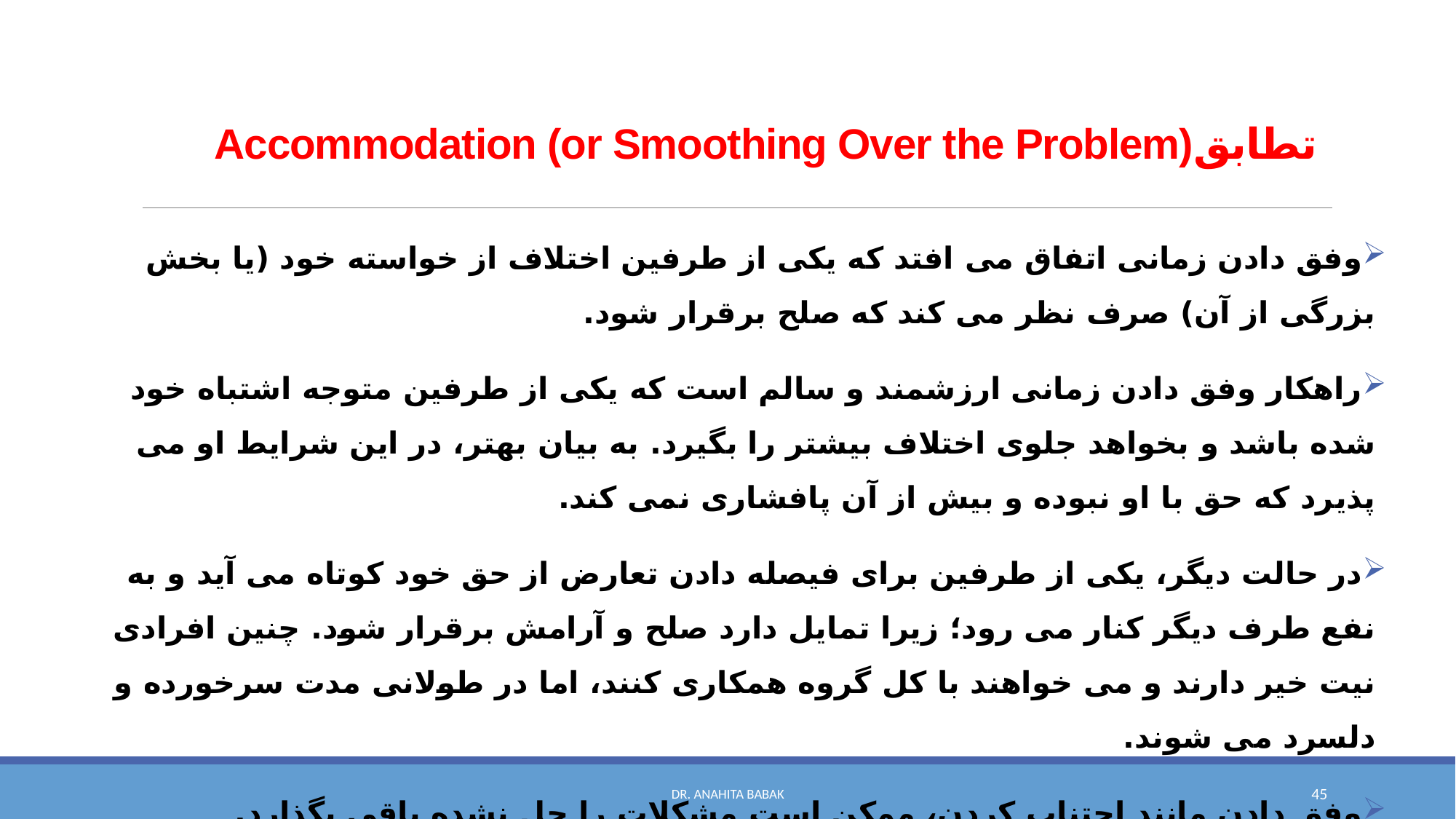

# تطابقAccommodation (or Smoothing Over the Problem)
وفق دادن زمانی اتفاق می افتد که یکی از طرفین اختلاف از خواسته خود (یا بخش بزرگی از آن) صرف نظر می کند که صلح برقرار شود.
راهکار وفق دادن زمانی ارزشمند و سالم است که یکی از طرفین متوجه اشتباه خود شده باشد و بخواهد جلوی اختلاف بیشتر را بگیرد. به بیان بهتر، در این شرایط او می پذیرد که حق با او نبوده و بیش از آن پافشاری نمی کند.
در حالت دیگر، یکی از طرفین برای فیصله دادن تعارض از حق خود کوتاه می آید و به نفع طرف دیگر کنار می رود؛ زیرا تمایل دارد صلح و آرامش برقرار شود. چنین افرادی نیت خیر دارند و می خواهند با کل گروه همکاری کنند، اما در طولانی مدت سرخورده و دلسرد می شوند.
وفق دادن مانند اجتناب کردن، ممکن است مشکلات را حل نشده باقی بگذارد.

Dr. Anahita Babak
45